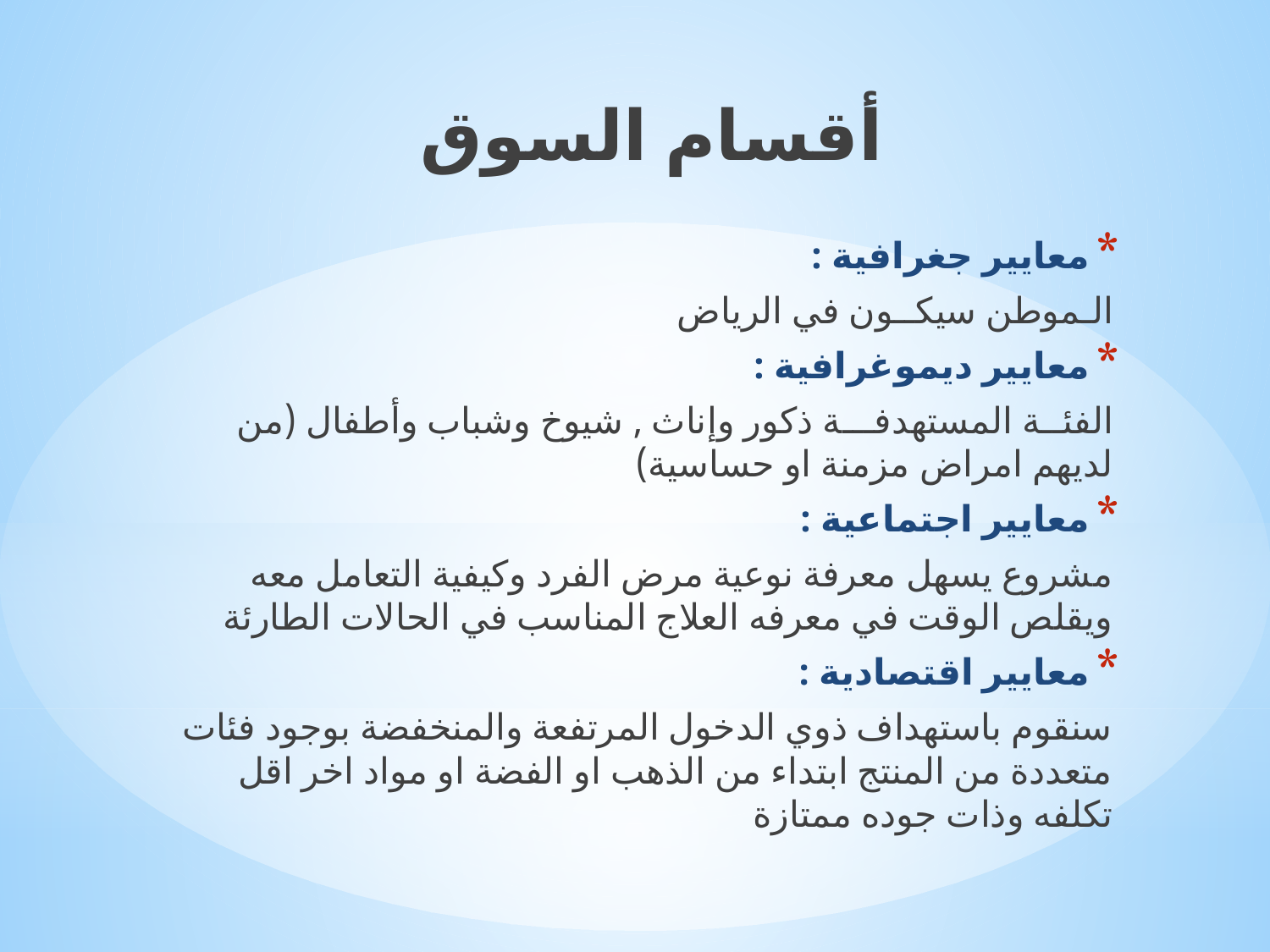

أقسام السوق

معايير جغرافية :
الـموطن سيكــون في الرياض
معايير ديموغرافية :
الفئــة المستهدفـــة ذكور وإناث , شيوخ وشباب وأطفال (من لديهم امراض مزمنة او حساسية)
معايير اجتماعية :
مشروع يسهل معرفة نوعية مرض الفرد وكيفية التعامل معه ويقلص الوقت في معرفه العلاج المناسب في الحالات الطارئة
معايير اقتصادية :
سنقوم باستهداف ذوي الدخول المرتفعة والمنخفضة بوجود فئات متعددة من المنتج ابتداء من الذهب او الفضة او مواد اخر اقل تكلفه وذات جوده ممتازة